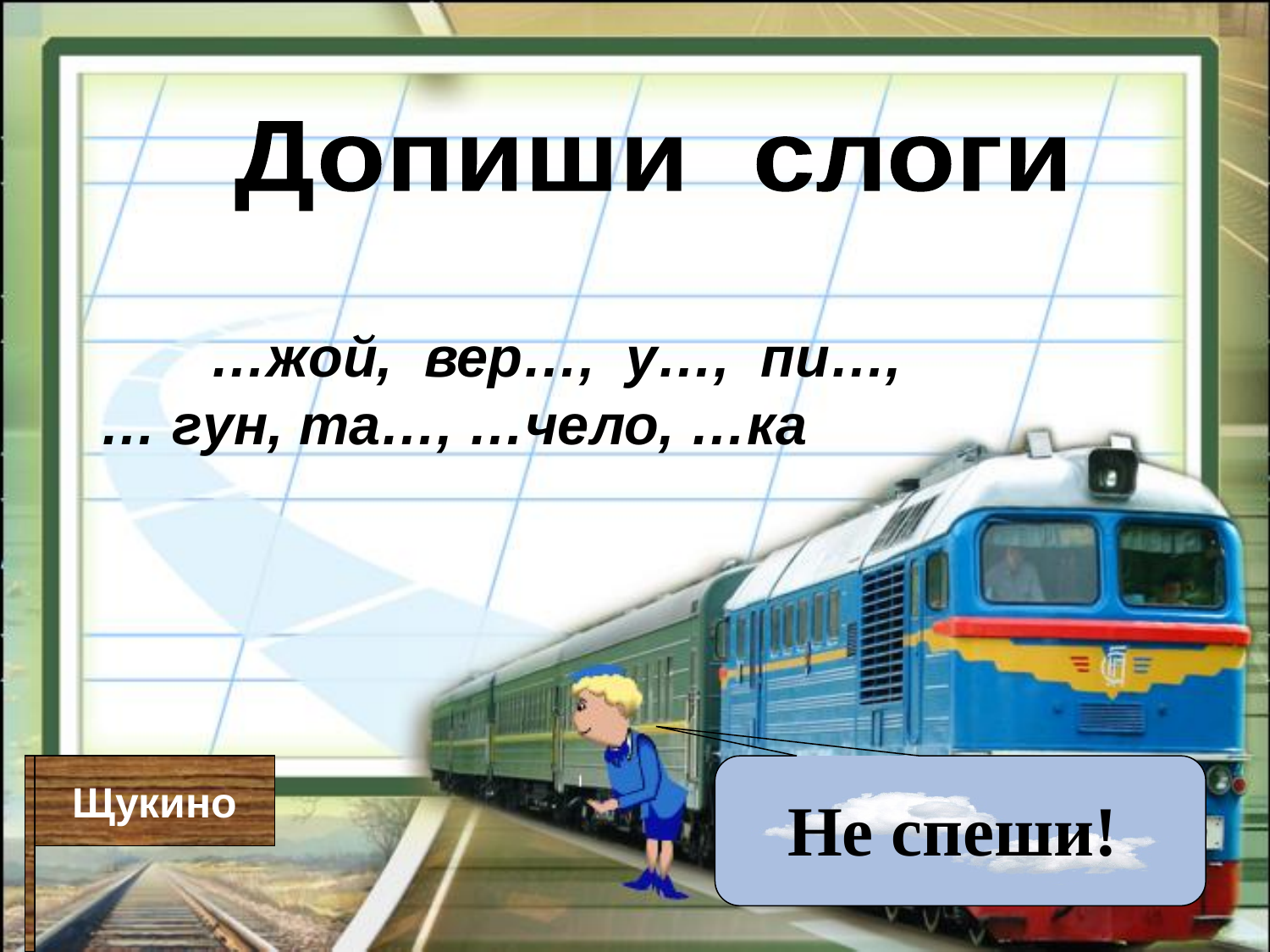

Допиши  слоги

        …жой,  вер…,  у…,  пи…,
… гун, та…, …чело, …ка

Щукино

Не спеши!